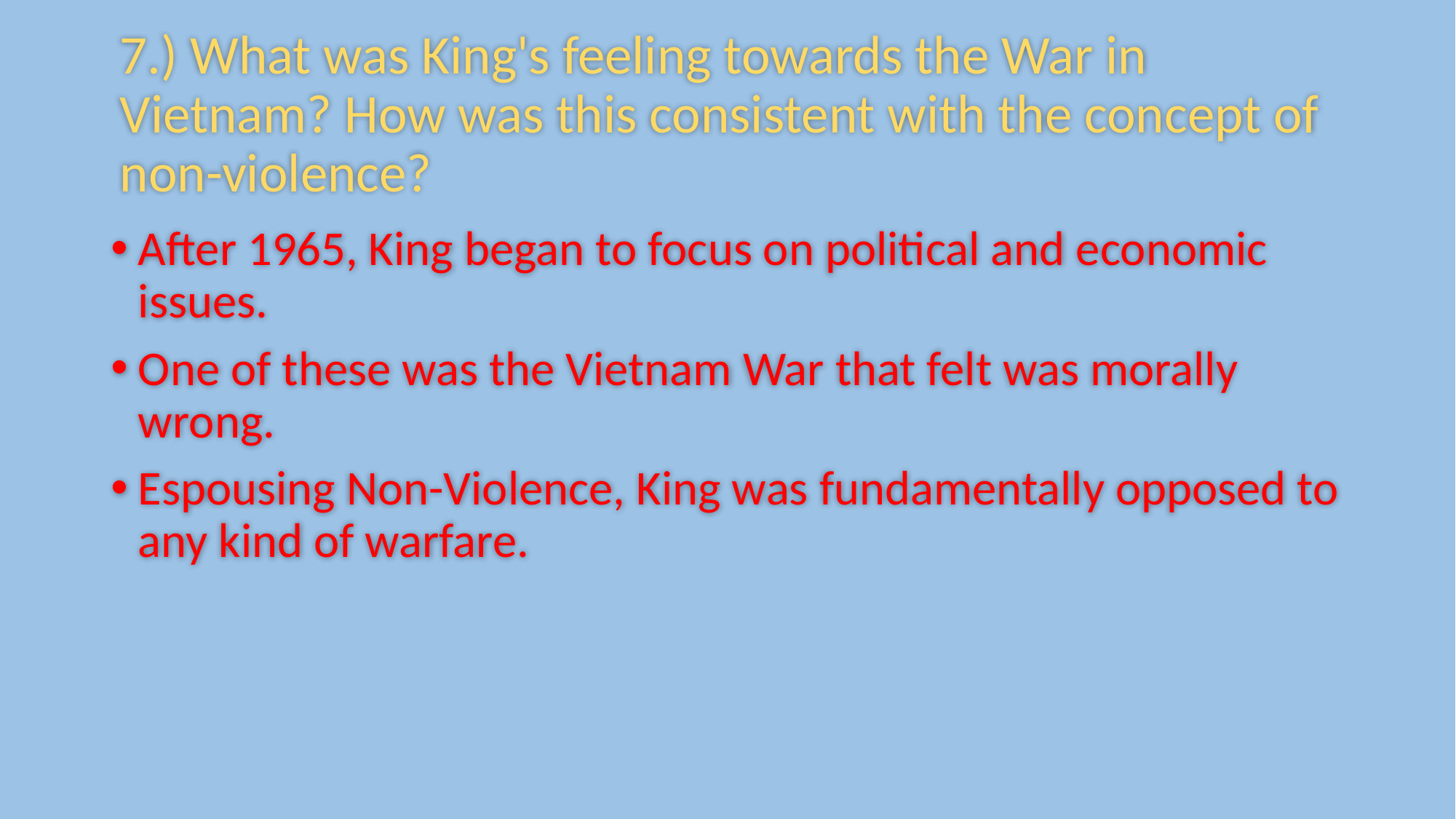

# 7.) What was King's feeling towards the War in Vietnam? How was this consistent with the concept of non-violence?
After 1965, King began to focus on political and economic issues.
One of these was the Vietnam War that felt was morally wrong.
Espousing Non-Violence, King was fundamentally opposed to any kind of warfare.